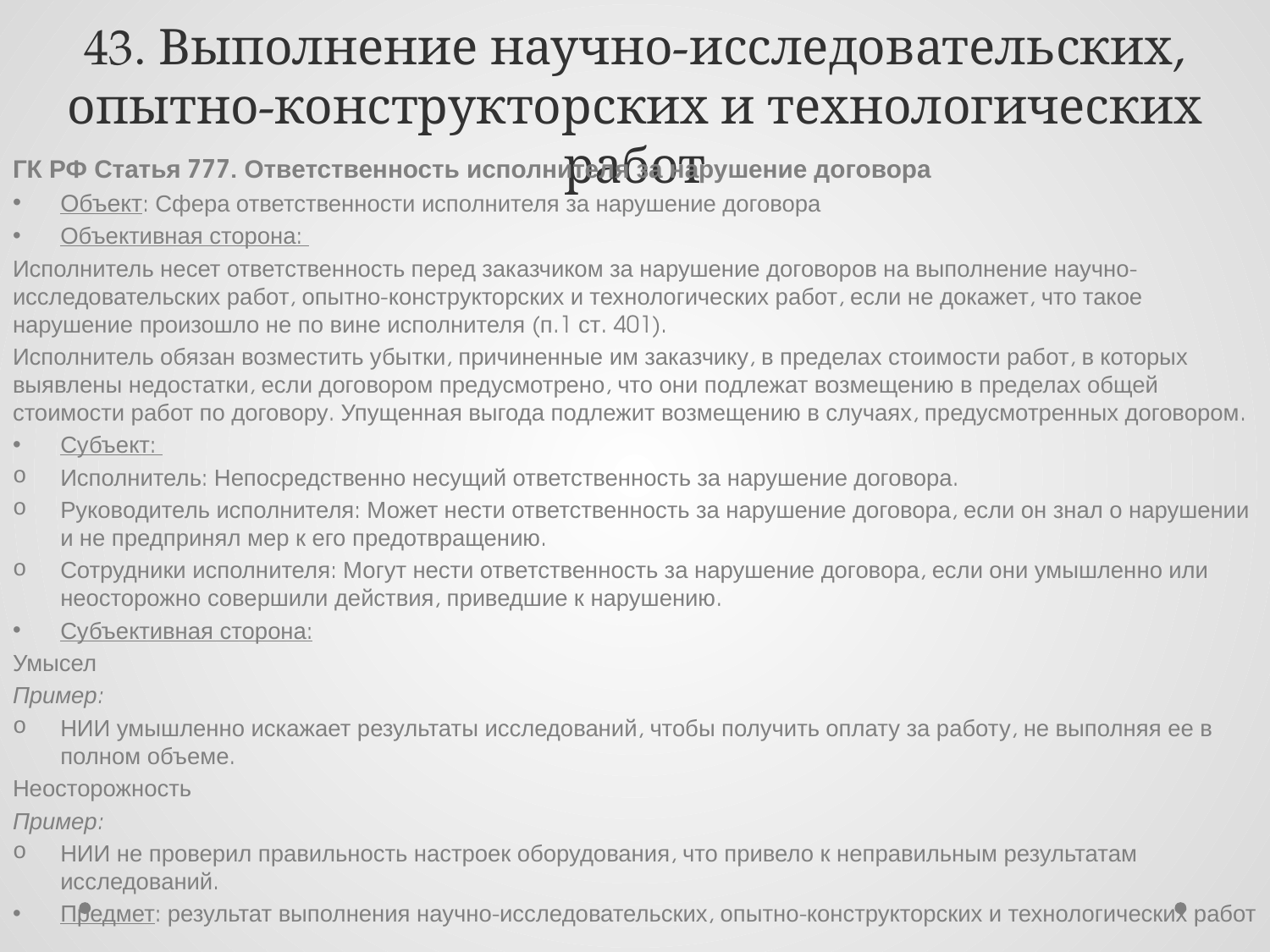

# 43. Выполнение научно-исследовательских, опытно-конструкторских и технологических работ
ГК РФ Статья 777. Ответственность исполнителя за нарушение договора
Объект: Сфера ответственности исполнителя за нарушение договора
Объективная сторона:
Исполнитель несет ответственность перед заказчиком за нарушение договоров на выполнение научно-исследовательских работ, опытно-конструкторских и технологических работ, если не докажет, что такое нарушение произошло не по вине исполнителя (п.1 ст. 401).
Исполнитель обязан возместить убытки, причиненные им заказчику, в пределах стоимости работ, в которых выявлены недостатки, если договором предусмотрено, что они подлежат возмещению в пределах общей стоимости работ по договору. Упущенная выгода подлежит возмещению в случаях, предусмотренных договором.
Субъект:
Исполнитель: Непосредственно несущий ответственность за нарушение договора.
Руководитель исполнителя: Может нести ответственность за нарушение договора, если он знал о нарушении и не предпринял мер к его предотвращению.
Сотрудники исполнителя: Могут нести ответственность за нарушение договора, если они умышленно или неосторожно совершили действия, приведшие к нарушению.
Субъективная сторона:
Умысел
Пример:
НИИ умышленно искажает результаты исследований, чтобы получить оплату за работу, не выполняя ее в полном объеме.
Неосторожность
Пример:
НИИ не проверил правильность настроек оборудования, что привело к неправильным результатам исследований.
Предмет: результат выполнения научно-исследовательских, опытно-конструкторских и технологических работ